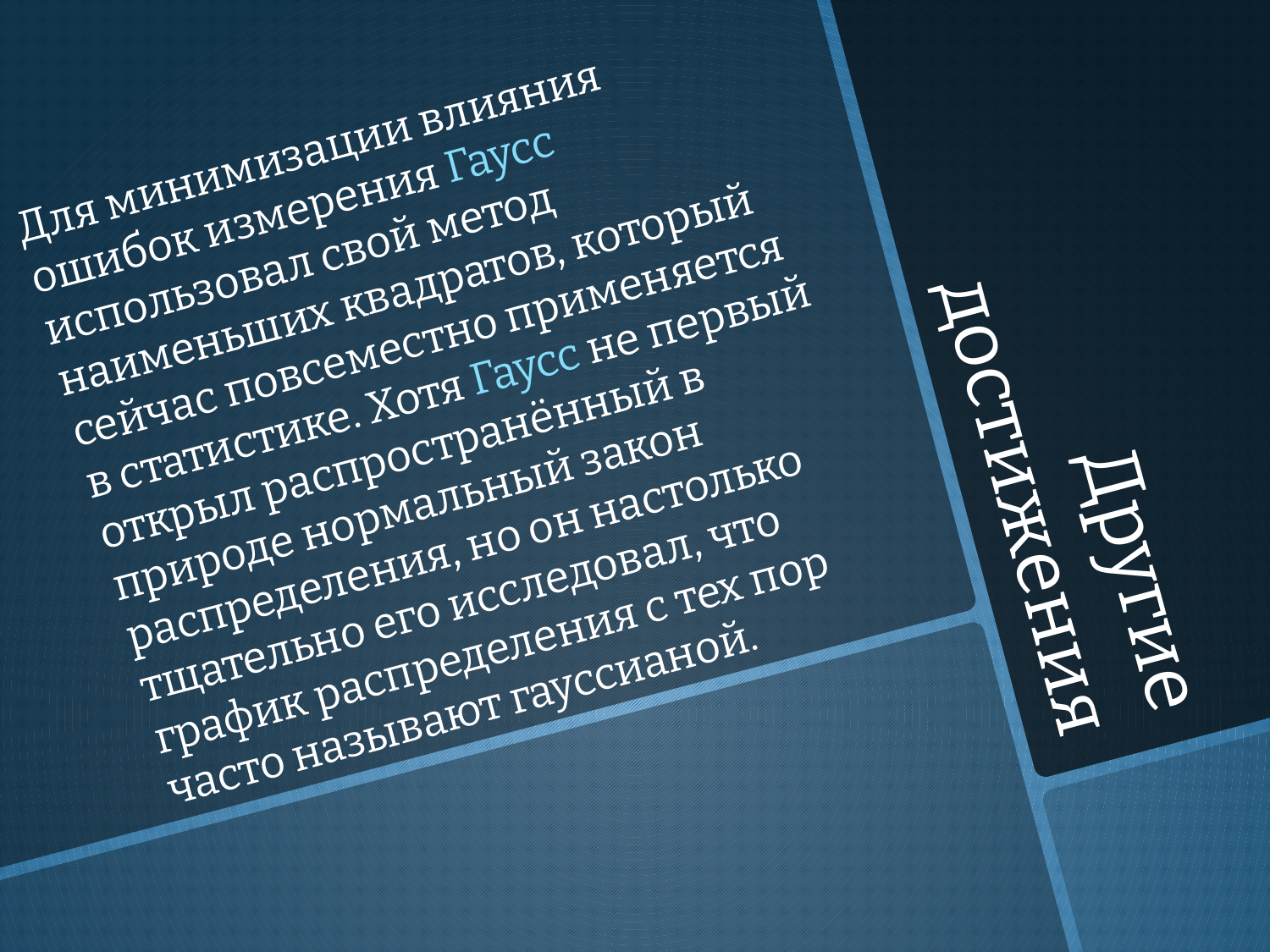

Для минимизации влияния ошибок измерения Гаусс использовал свой метод наименьших квадратов, который сейчас повсеместно применяется в статистике. Хотя Гаусс не первый открыл распространённый в природе нормальный закон распределения, но он настолько тщательно его исследовал, что график распределения с тех пор часто называют гауссианой.
# Другие достижения